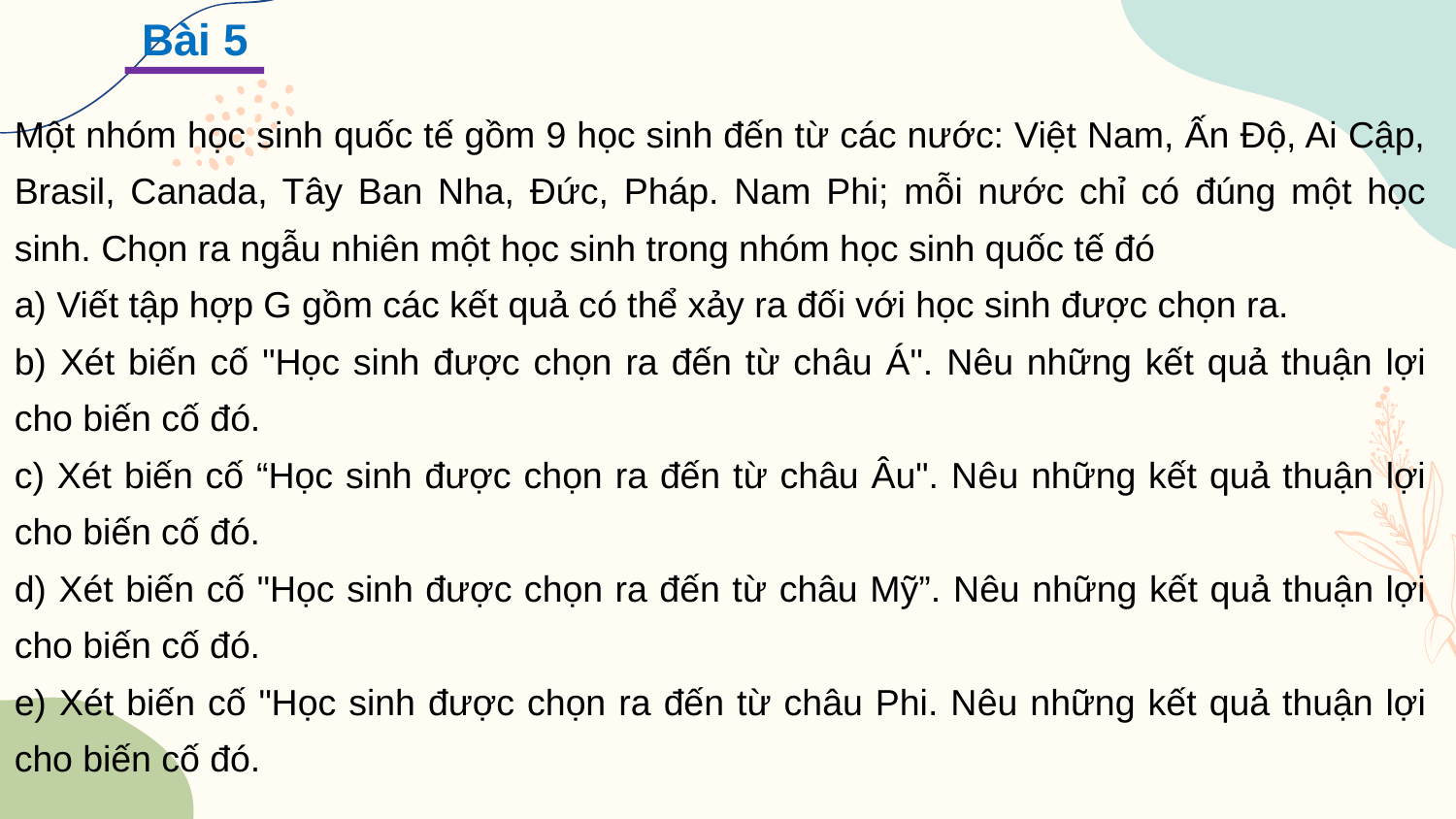

Bài 5

Một nhóm học sinh quốc tế gồm 9 học sinh đến từ các nước: Việt Nam, Ấn Độ, Ai Cập, Brasil, Canada, Tây Ban Nha, Đức, Pháp. Nam Phi; mỗi nước chỉ có đúng một học sinh. Chọn ra ngẫu nhiên một học sinh trong nhóm học sinh quốc tế đó
a) Viết tập hợp G gồm các kết quả có thể xảy ra đối với học sinh được chọn ra.
b) Xét biến cố "Học sinh được chọn ra đến từ châu Á". Nêu những kết quả thuận lợi cho biến cố đó.
c) Xét biến cố “Học sinh được chọn ra đến từ châu Âu". Nêu những kết quả thuận lợi cho biến cố đó.
d) Xét biến cố "Học sinh được chọn ra đến từ châu Mỹ”. Nêu những kết quả thuận lợi cho biến cố đó.
e) Xét biến cố "Học sinh được chọn ra đến từ châu Phi. Nêu những kết quả thuận lợi cho biến cố đó.